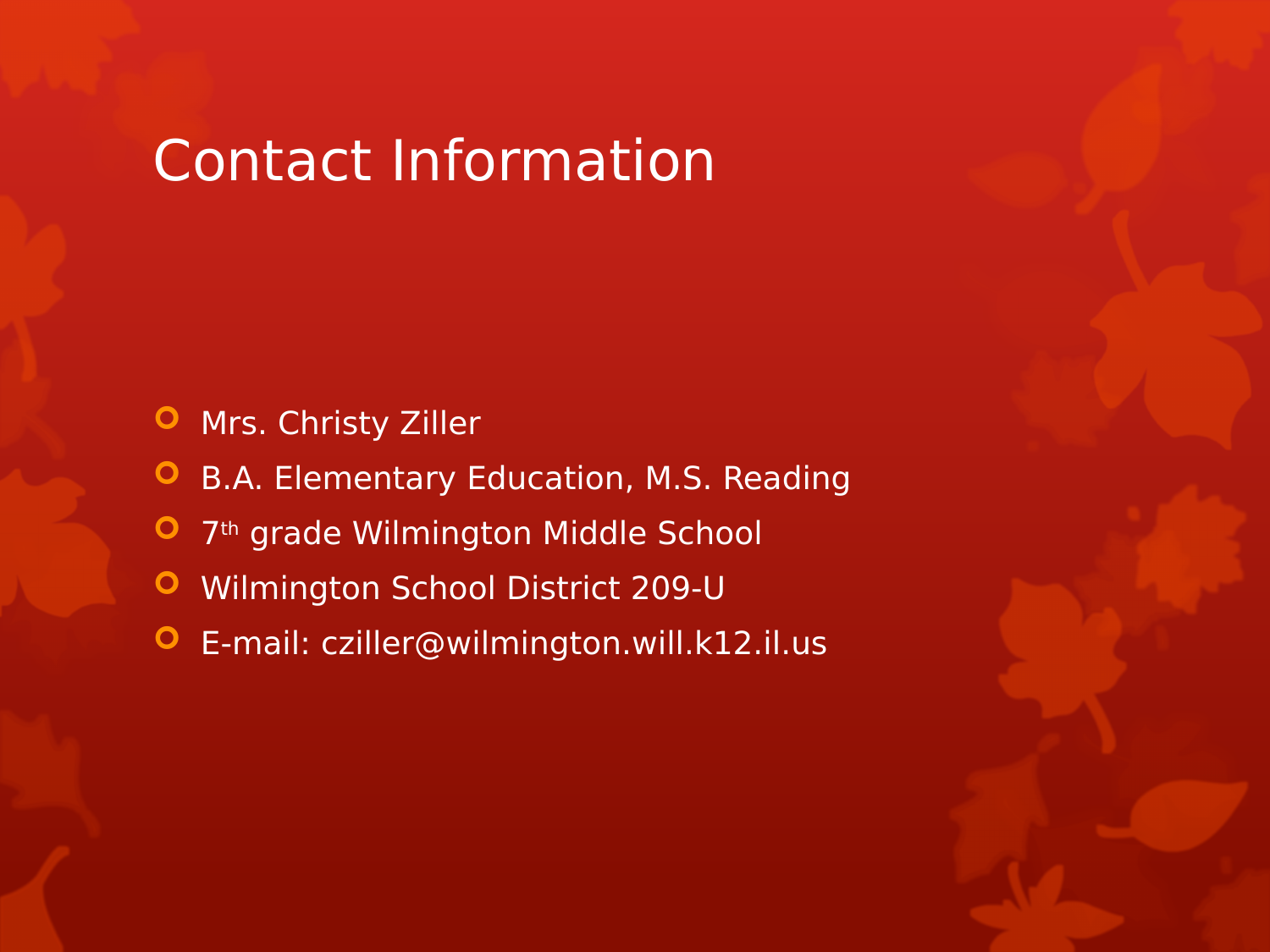

# Contact Information
Mrs. Christy Ziller
B.A. Elementary Education, M.S. Reading
7th grade Wilmington Middle School
Wilmington School District 209-U
E-mail: cziller@wilmington.will.k12.il.us